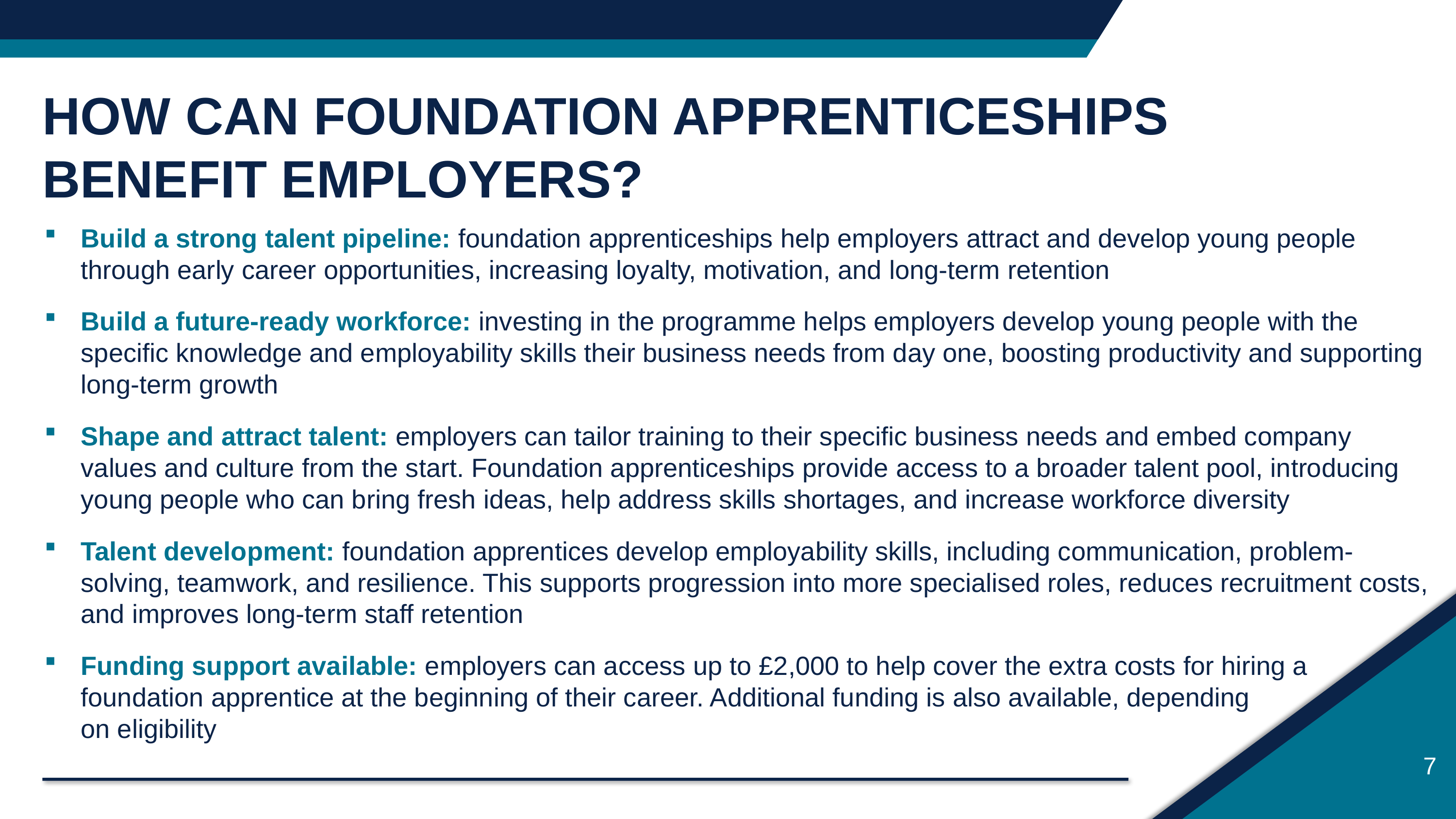

HOW CAN FOUNDATION APPRENTICESHIPS BENEFIT EMPLOYERS?
Build a strong talent pipeline: foundation apprenticeships help employers attract and develop young people through early career opportunities, increasing loyalty, motivation, and long-term retention
Build a future-ready workforce: investing in the programme helps employers develop young people with the specific knowledge and employability skills their business needs from day one, boosting productivity and supporting long-term growth
Shape and attract talent: employers can tailor training to their specific business needs and embed company values and culture from the start. Foundation apprenticeships provide access to a broader talent pool, introducing young people who can bring fresh ideas, help address skills shortages, and increase workforce diversity
Talent development: foundation apprentices develop employability skills, including communication, problem-solving, teamwork, and resilience. This supports progression into more specialised roles, reduces recruitment costs, and improves long-term staff retention
Funding support available: employers can access up to £2,000 to help cover the extra costs for hiring a foundation apprentice at the beginning of their career. Additional funding is also available, depending
on eligibility

7